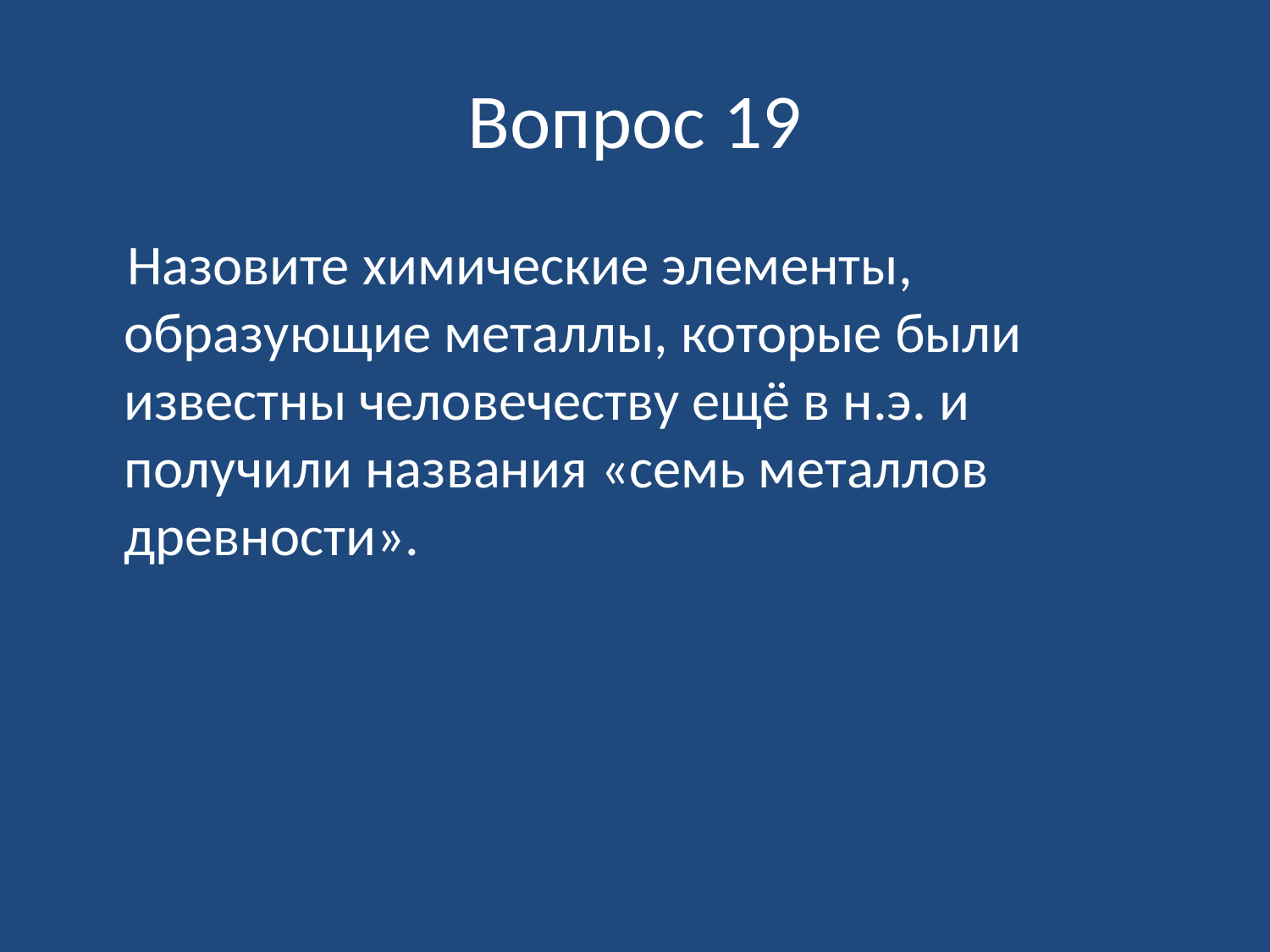

# Вопрос 19
    Назовите химические элементы, образующие металлы, которые были известны человечеству ещё в н.э. и получили названия «семь металлов древности».